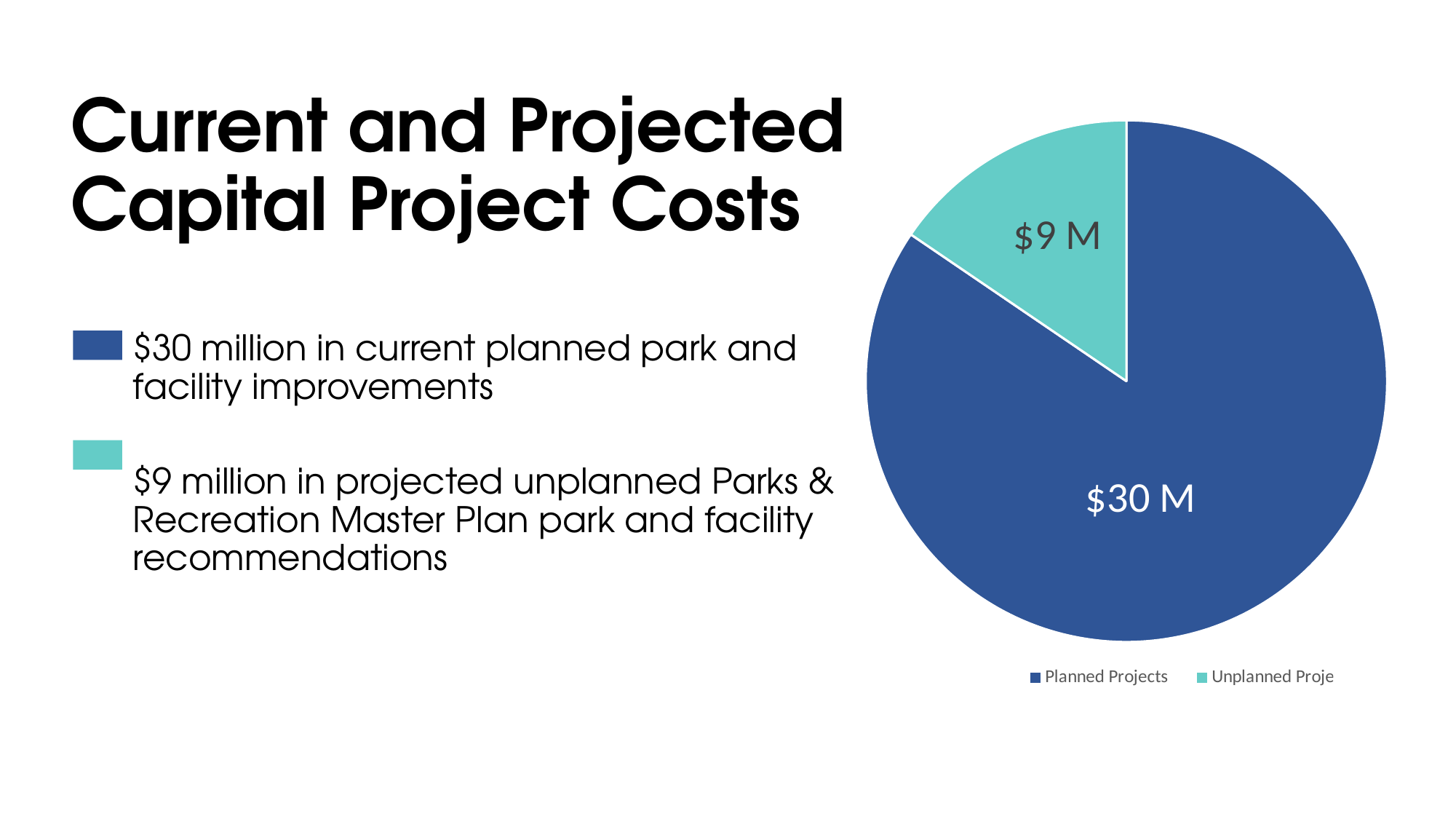

# Current and Projected Capital Project Costs

### Chart

| Category | Sales |
|---|---|
| Planned Projects | 30.0 |
| Unplanned Projects | 5.5 |
$30 million in current planned park and facility improvements
$9 million in projected unplanned Parks & Recreation Master Plan park and facility recommendations